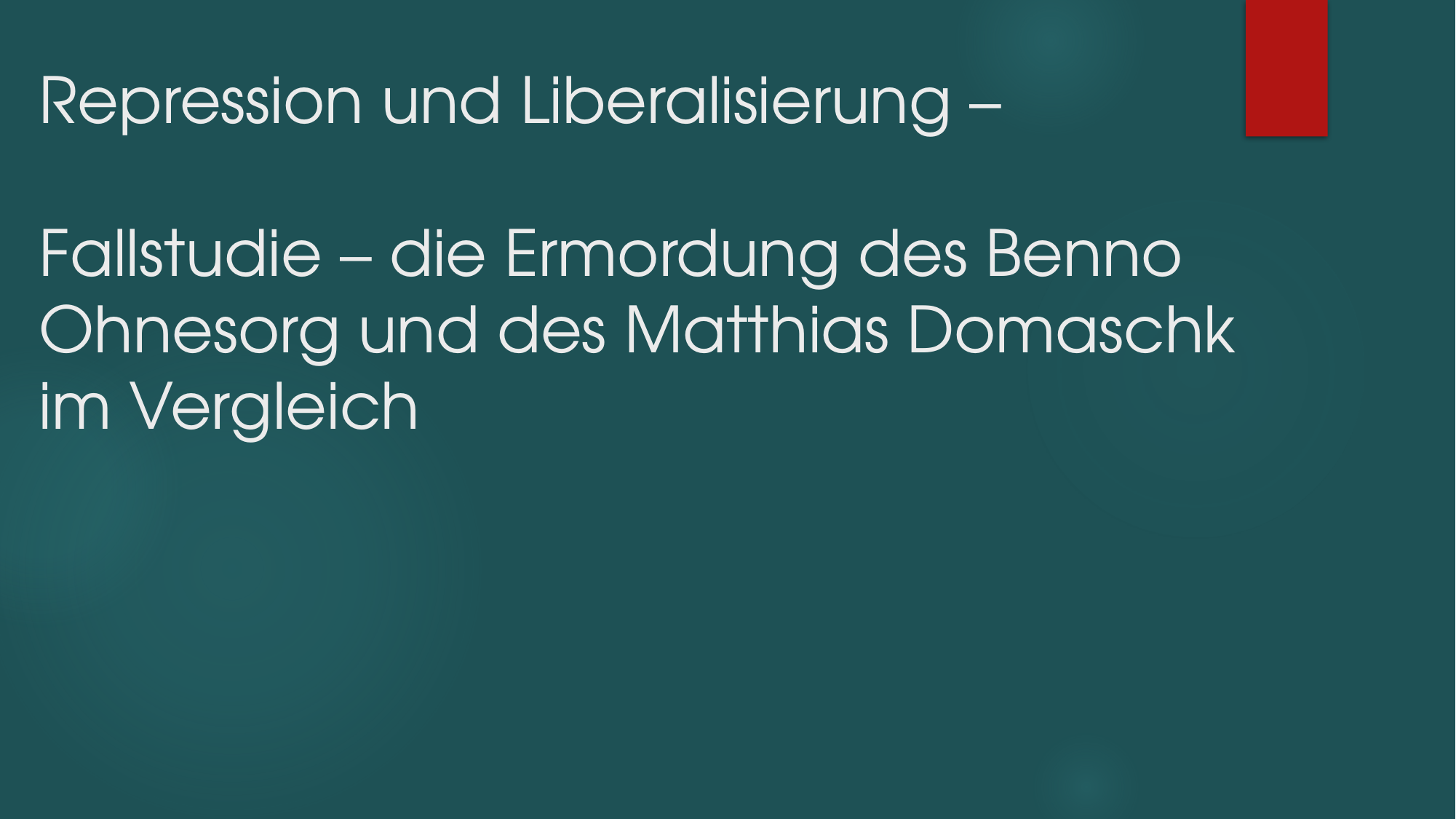

# Repression und Liberalisierung – Fallstudie – die Ermordung des Benno Ohnesorg und des Matthias Domaschk im Vergleich